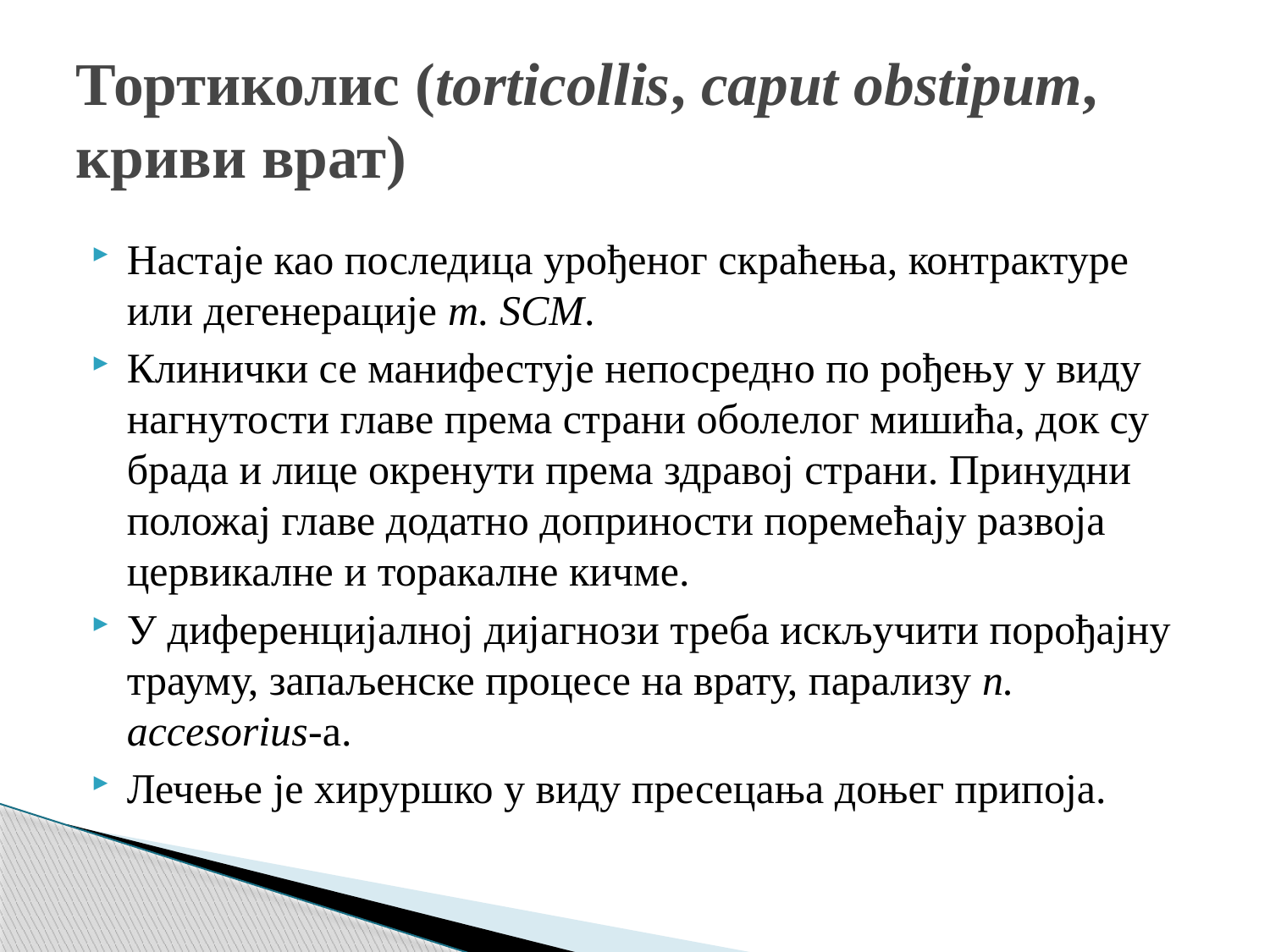

# Тортиколис (torticollis, caput obstipum, криви врат)
Настаје као последица урођеног скраћења, контрактуре или дегенерације m. SCM.
Клинички се манифестује непосредно по рођењу у виду нагнутости главе према страни оболелог мишића, док су брада и лице окренути према здравој страни. Принудни положај главе додатно доприности поремећају развоја цервикалне и торакалне кичме.
У диференцијалној дијагнози треба искључити порођајну трауму, запаљенске процесе на врату, парализу n. accesorius-а.
Лечење је хируршко у виду пресецања доњег припоја.